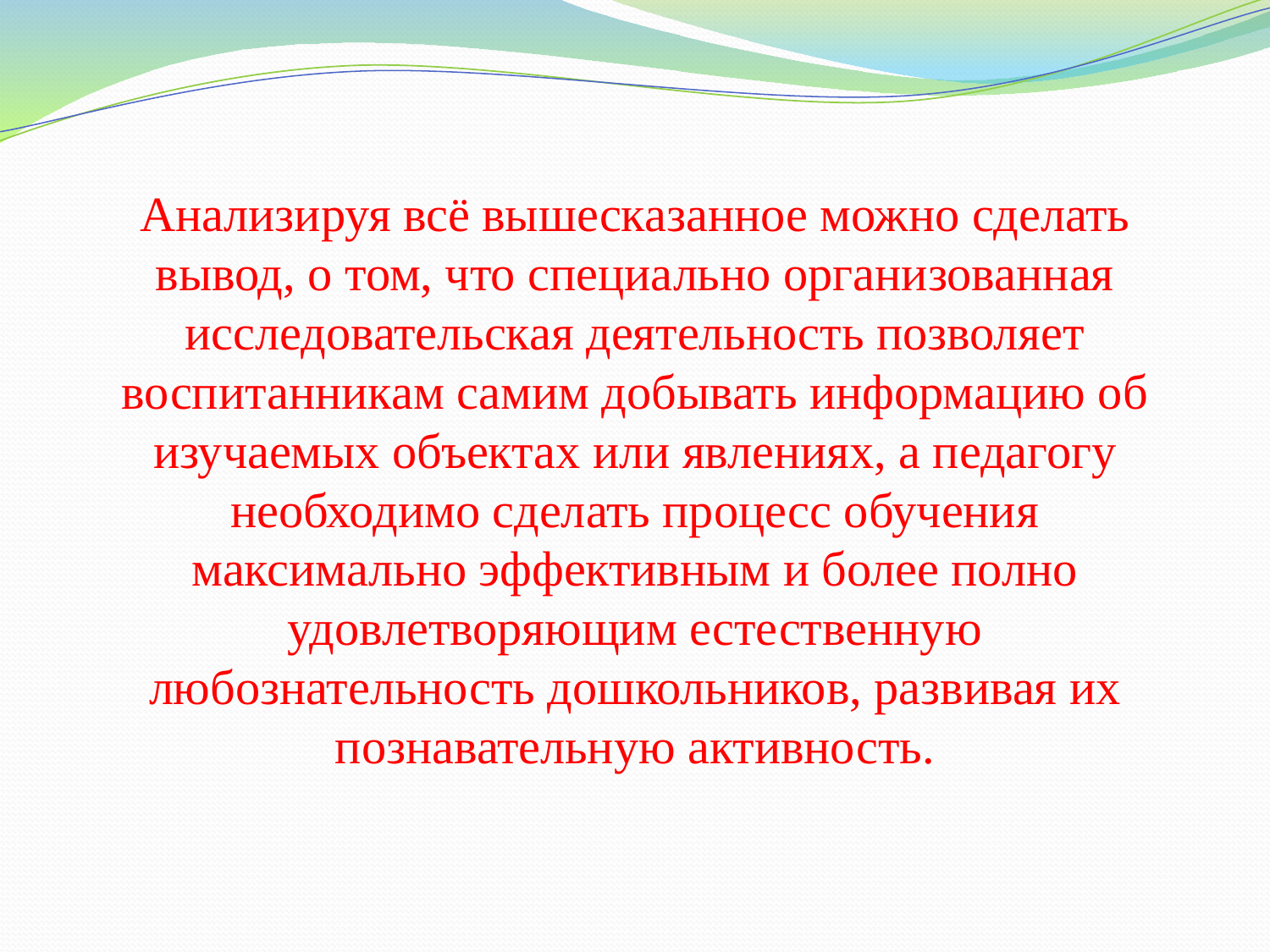

Анализируя всё вышесказанное можно сделать вывод, о том, что специально организованная исследовательская деятельность позволяет воспитанникам самим добывать информацию об изучаемых объектах или явлениях, а педагогу необходимо сделать процесс обучения максимально эффективным и более полно удовлетворяющим естественную любознательность дошкольников, развивая их познавательную активность.